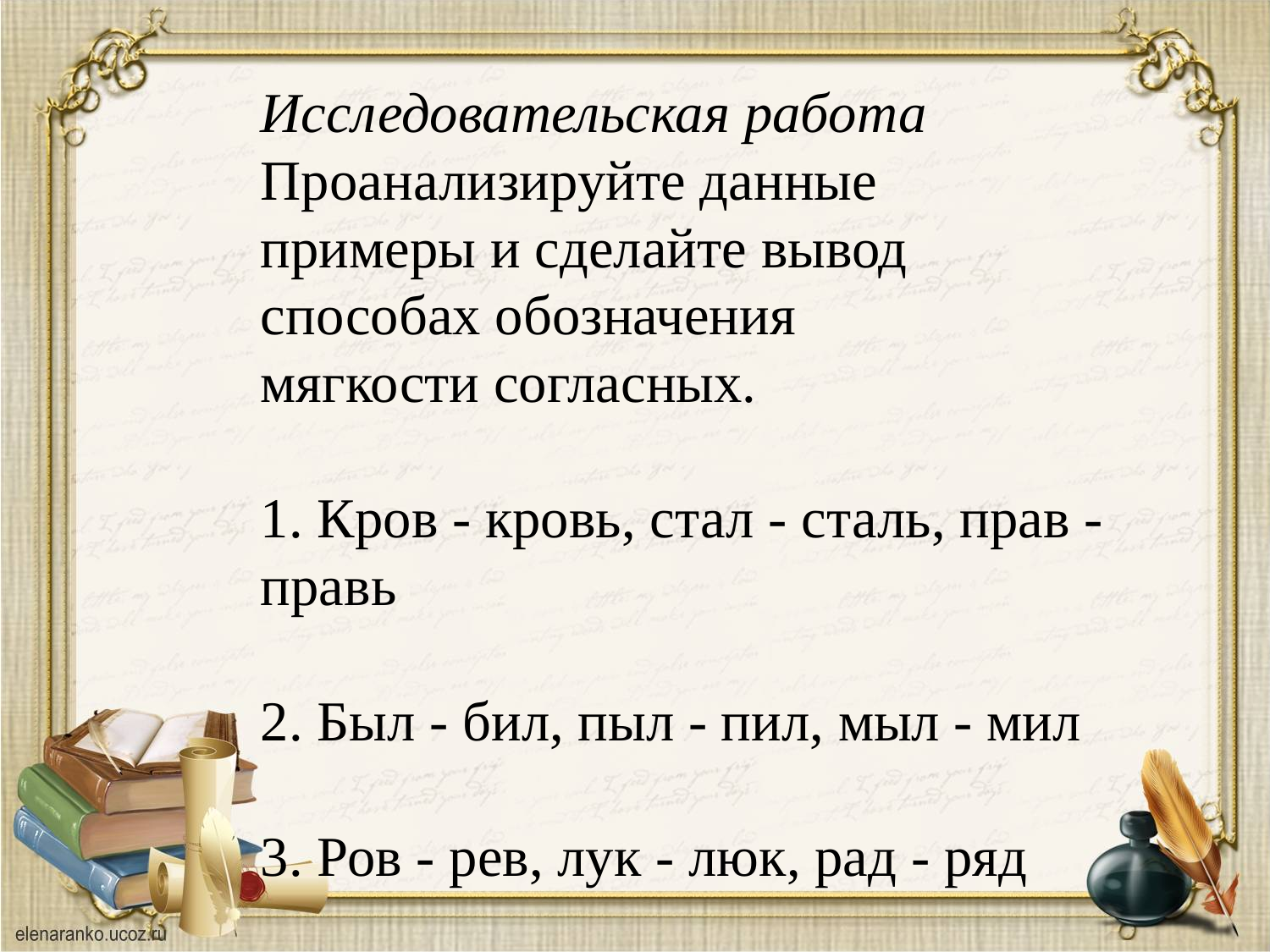

Исследовательская работа
Проанализируйте данные
примеры и сделайте вывод способах обозначения
мягкости согласных.

1. Кров - кровь, стал - сталь, прав -правь

2. Был - бил, пыл - пил, мыл - мил

3. Ров - рев, лук - люк, рад - ряд